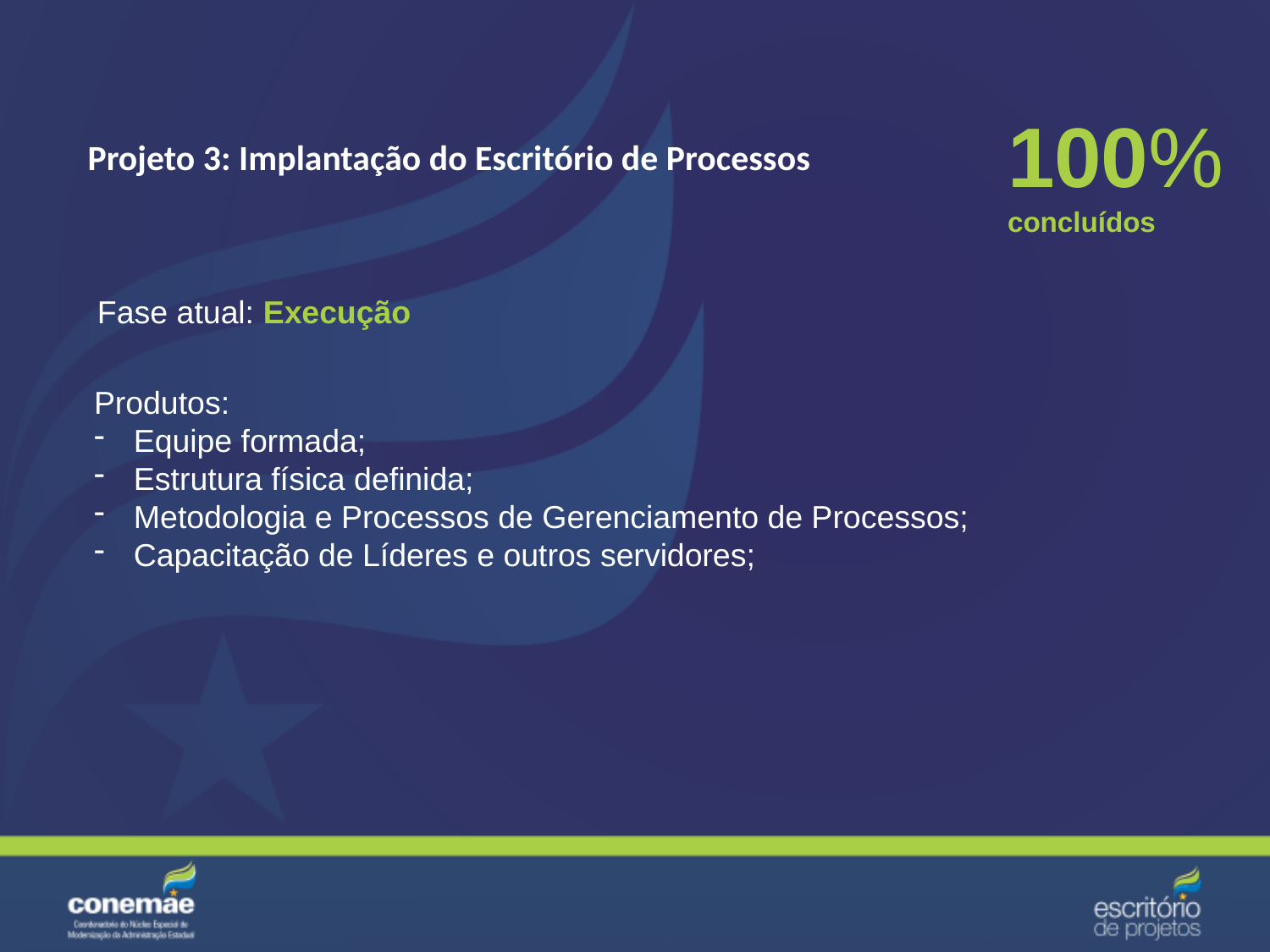

# Projeto 3: Implantação do Escritório de Processos
100%
concluídos
Fase atual: Execução
Produtos:
Equipe formada;
Estrutura física definida;
Metodologia e Processos de Gerenciamento de Processos;
Capacitação de Líderes e outros servidores;